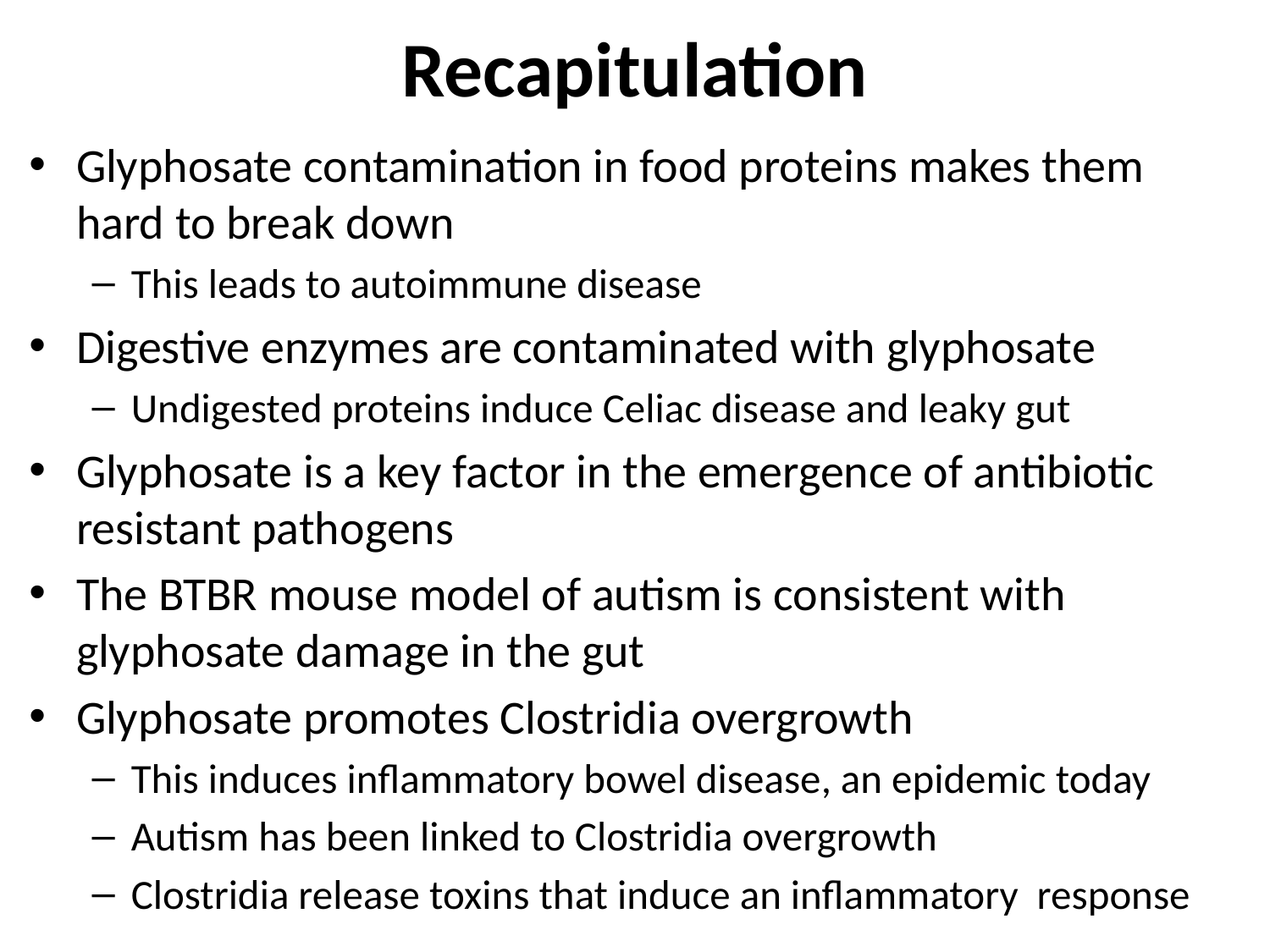

# Recapitulation
Glyphosate contamination in food proteins makes them hard to break down
This leads to autoimmune disease
Digestive enzymes are contaminated with glyphosate
Undigested proteins induce Celiac disease and leaky gut
Glyphosate is a key factor in the emergence of antibiotic resistant pathogens
The BTBR mouse model of autism is consistent with glyphosate damage in the gut
Glyphosate promotes Clostridia overgrowth
This induces inflammatory bowel disease, an epidemic today
Autism has been linked to Clostridia overgrowth
Clostridia release toxins that induce an inflammatory  response